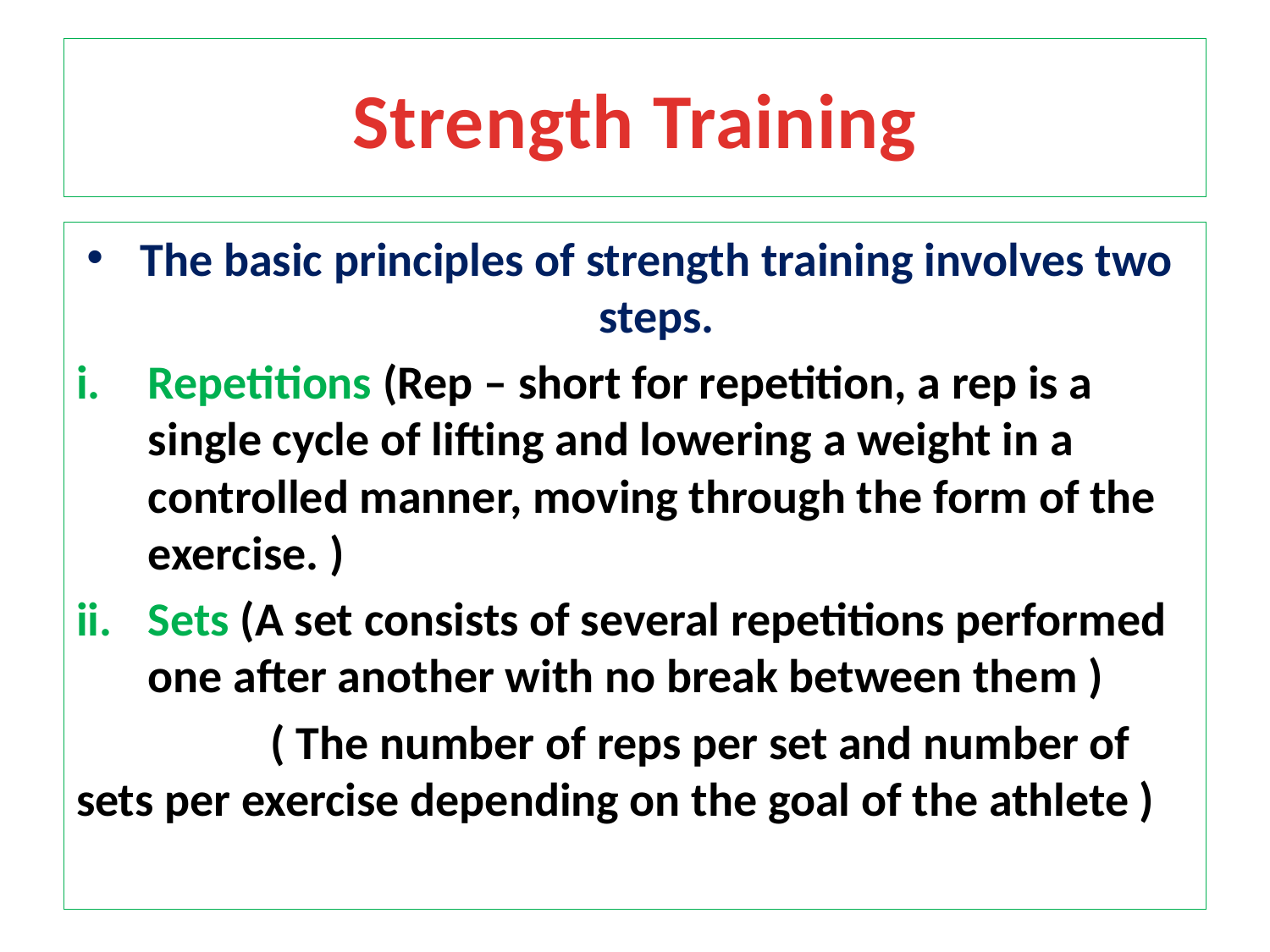

# Strength Training
The basic principles of strength training involves two steps.
Repetitions (Rep – short for repetition, a rep is a single cycle of lifting and lowering a weight in a controlled manner, moving through the form of the exercise. )
Sets (A set consists of several repetitions performed one after another with no break between them )
                  ( The number of reps per set and number of sets per exercise depending on the goal of the athlete )